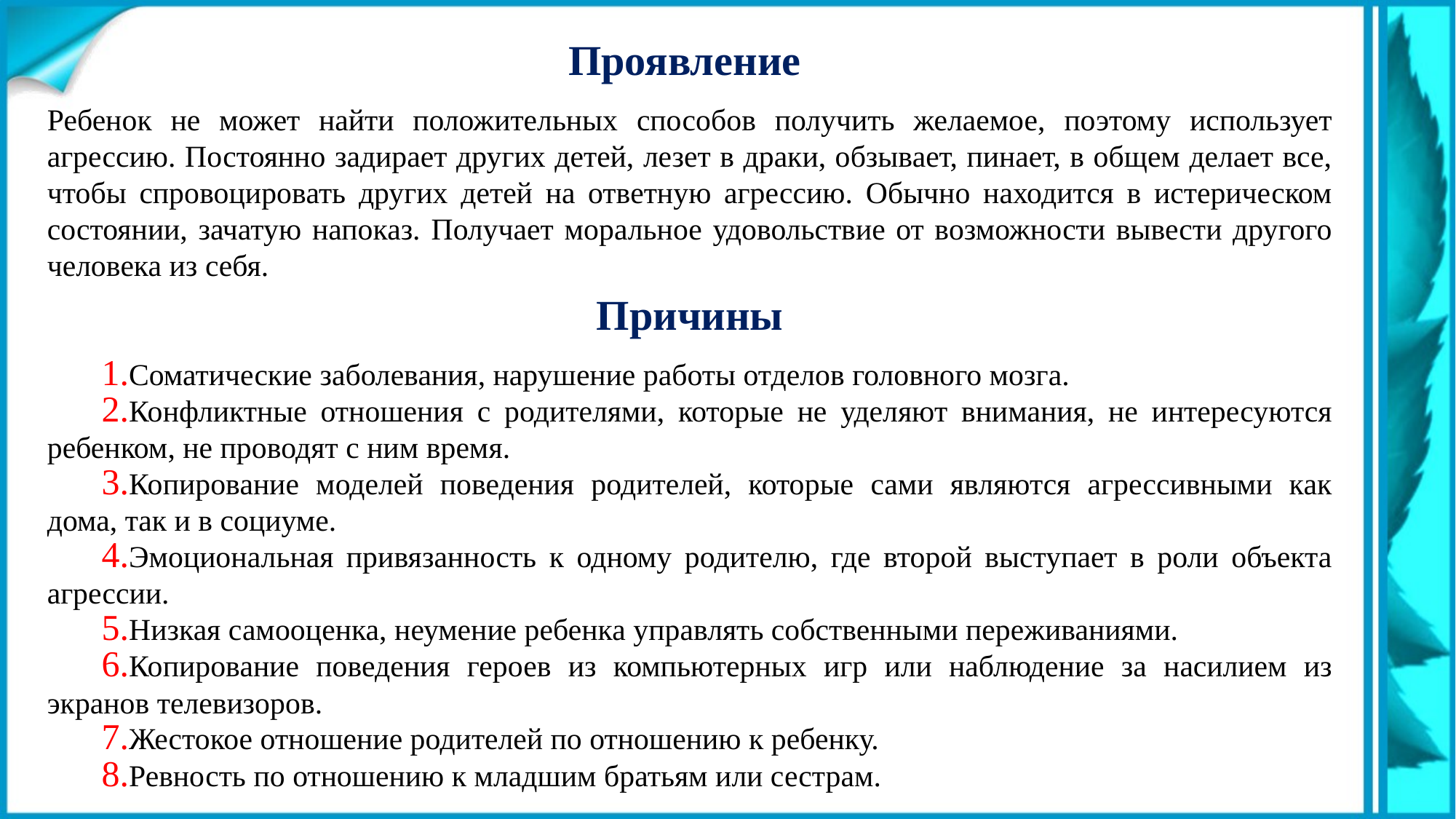

Проявление

Ребенок не может найти положительных способов получить желаемое, поэтому использует агрессию. Постоянно задирает других детей, лезет в драки, обзывает, пинает, в общем делает все, чтобы спровоцировать других детей на ответную агрессию. Обычно находится в истерическом состоянии, зачатую напоказ. Получает моральное удовольствие от возможности вывести другого человека из себя.

Причины

Соматические заболевания, нарушение работы отделов головного мозга.
Конфликтные отношения с родителями, которые не уделяют внимания, не интересуются ребенком, не проводят с ним время.
Копирование моделей поведения родителей, которые сами являются агрессивными как дома, так и в социуме.
Эмоциональная привязанность к одному родителю, где второй выступает в роли объекта агрессии.
Низкая самооценка, неумение ребенка управлять собственными переживаниями.
Копирование поведения героев из компьютерных игр или наблюдение за насилием из экранов телевизоров.
Жестокое отношение родителей по отношению к ребенку.
Ревность по отношению к младшим братьям или сестрам.